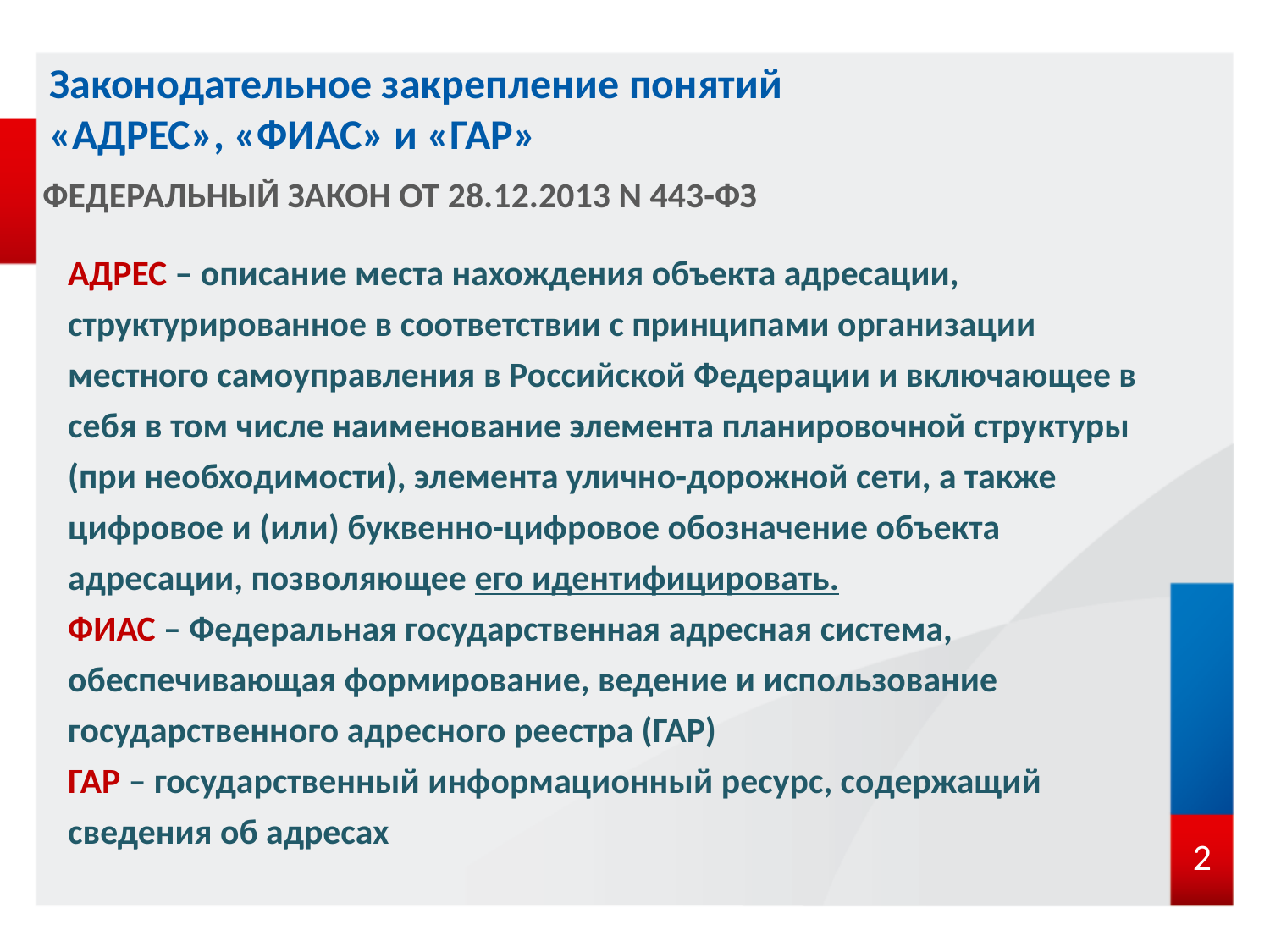

Законодательное закрепление понятий
«АДРЕС», «ФИАС» и «ГАР»
ФЕДЕРАЛЬНЫЙ ЗАКОН ОТ 28.12.2013 N 443-ФЗ
АДРЕС – описание места нахождения объекта адресации, структурированное в соответствии с принципами организации местного самоуправления в Российской Федерации и включающее в себя в том числе наименование элемента планировочной структуры (при необходимости), элемента улично-дорожной сети, а также цифровое и (или) буквенно-цифровое обозначение объекта адресации, позволяющее его идентифицировать.
ФИАС – Федеральная государственная адресная система, обеспечивающая формирование, ведение и использование государственного адресного реестра (ГАР)
ГАР – государственный информационный ресурс, содержащий сведения об адресах
2